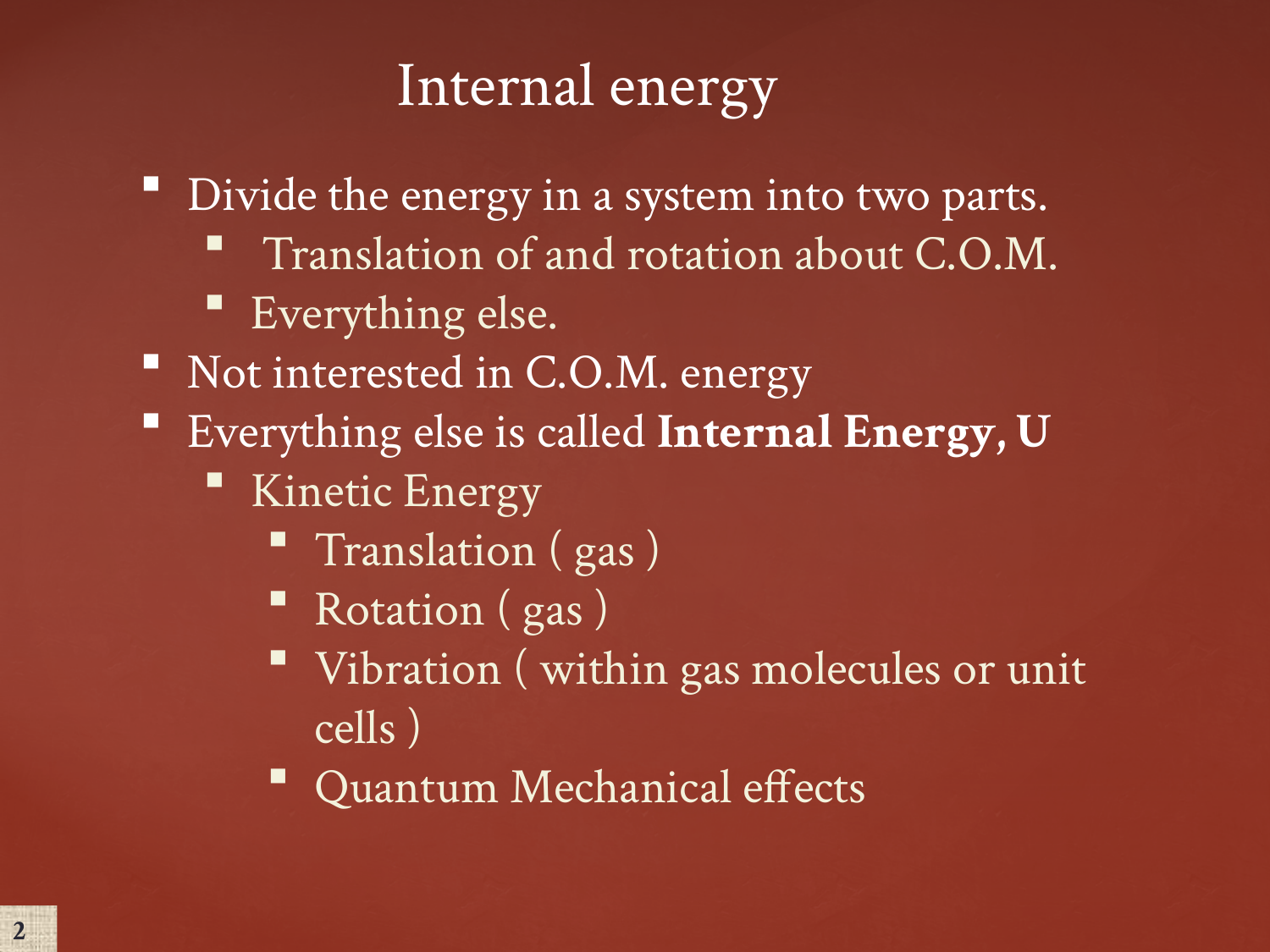

Internal energy
Divide the energy in a system into two parts.
 Translation of and rotation about C.O.M.
Everything else.
Not interested in C.O.M. energy
Everything else is called Internal Energy, U
Kinetic Energy
Translation ( gas )
Rotation ( gas )
Vibration ( within gas molecules or unit cells )
Quantum Mechanical effects
2